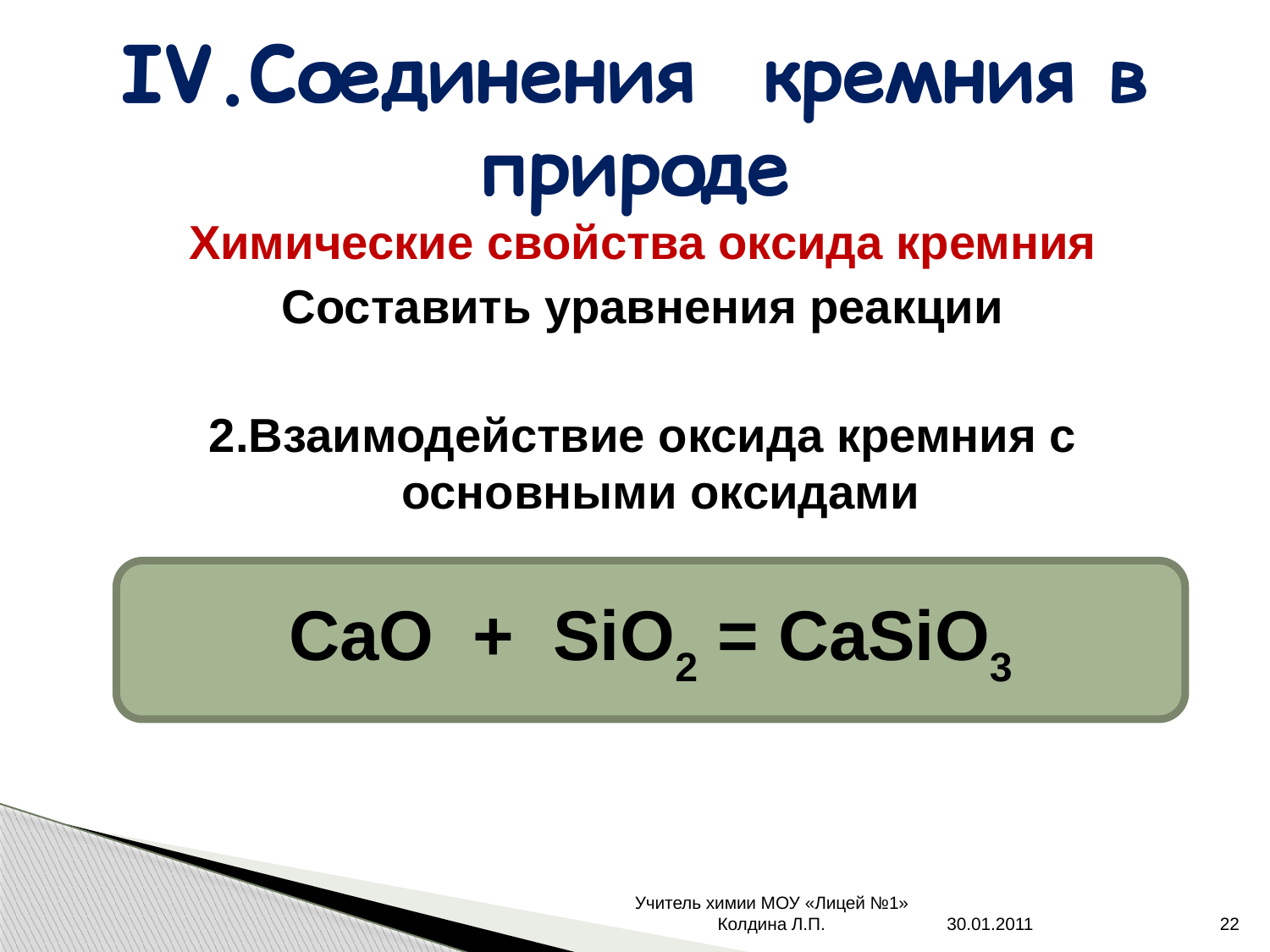

# IV.Соединения  кремния в природе
Химические свойства оксида кремния
Составить уравнения реакции

2.Взаимодействие оксида кремния с основными оксидами

CaO  +  SiO2 = CaSiO3
Учитель химии МОУ «Лицей №1» Колдина Л.П.
30.01.2011
22